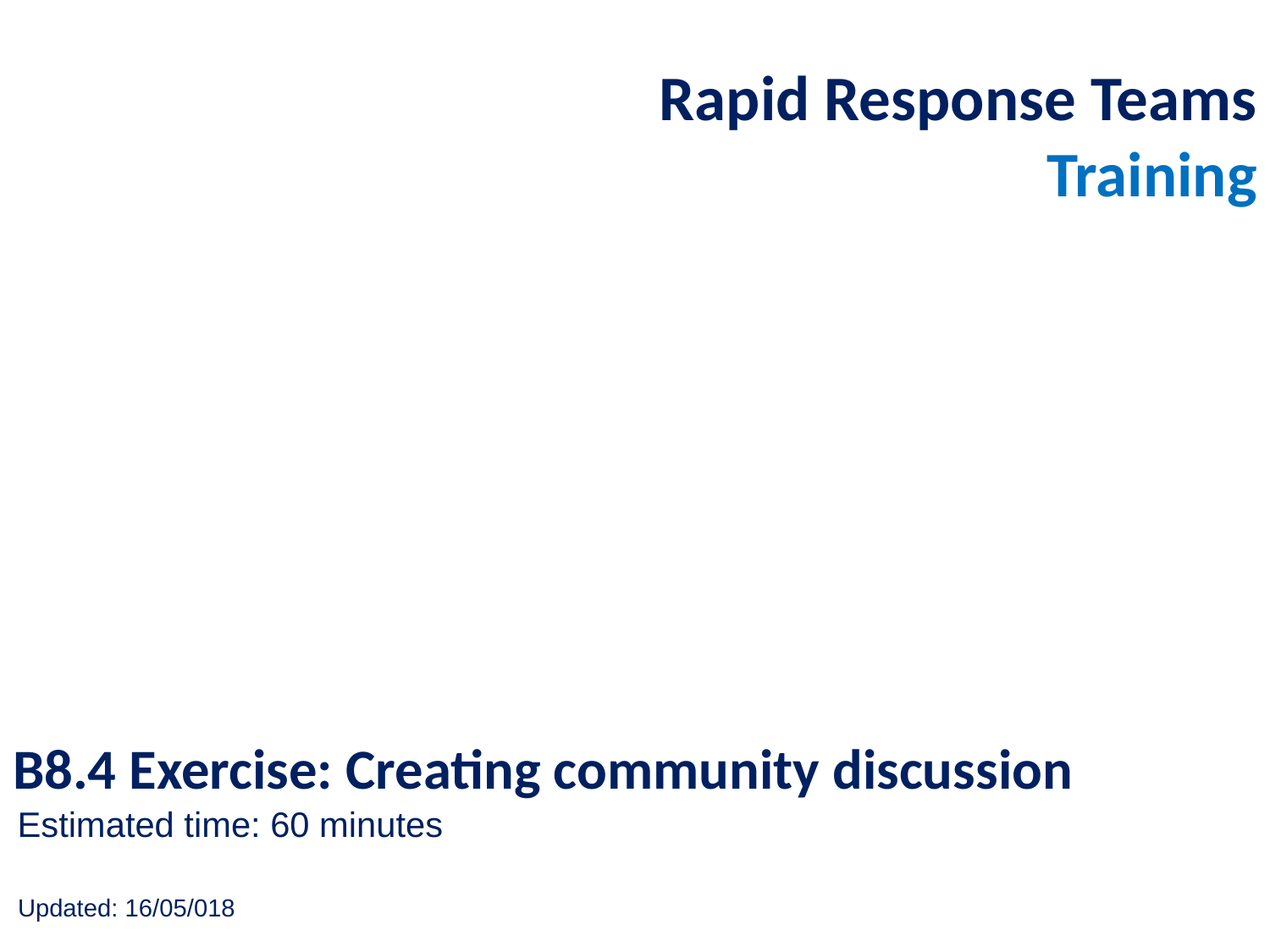

Rapid Response Teams Training
B8.4 Exercise: Creating community discussion
Estimated time: 60 minutes
Updated: 16/05/018